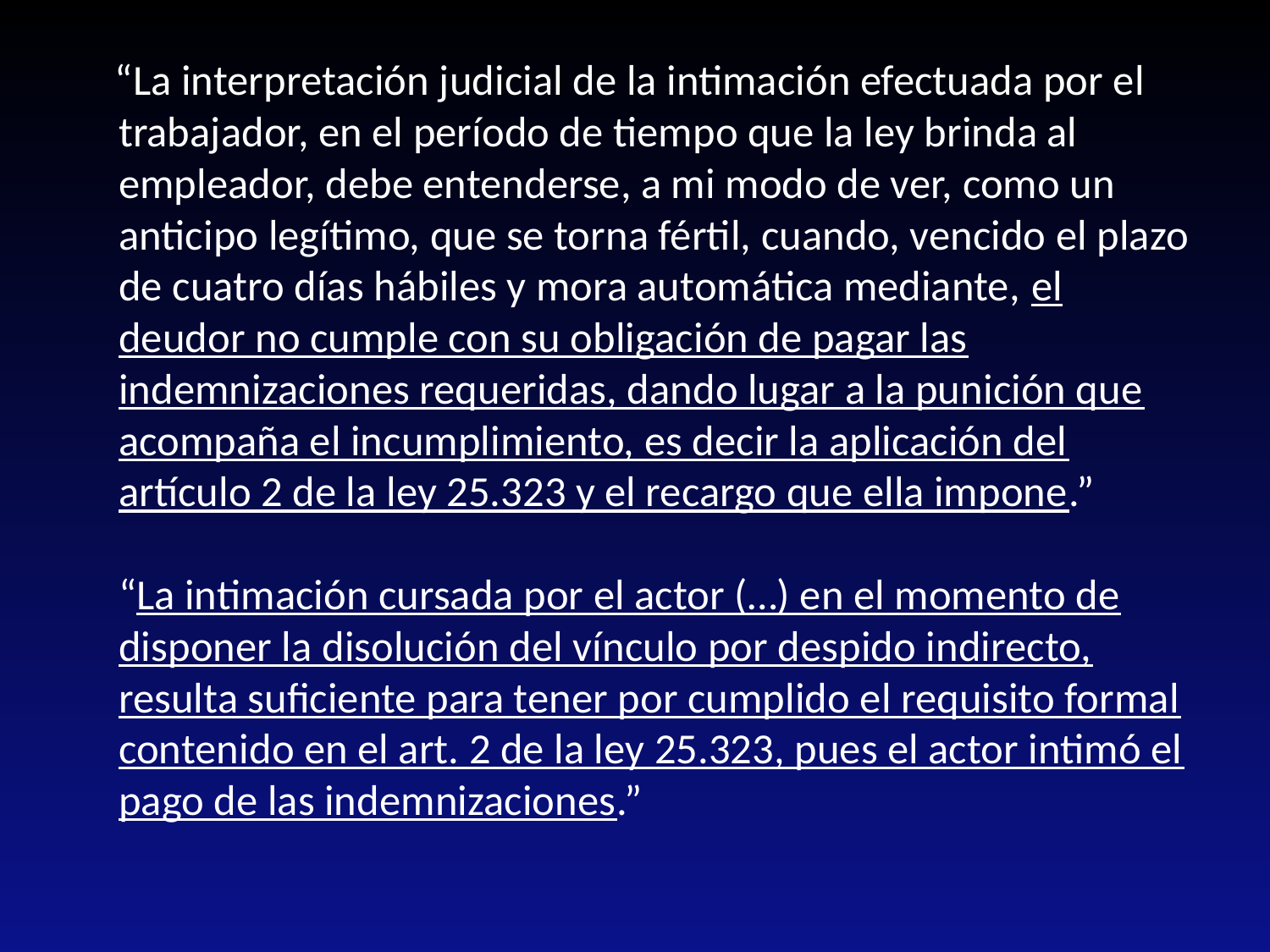

“La interpretación judicial de la intimación efectuada por el trabajador, en el período de tiempo que la ley brinda al empleador, debe entenderse, a mi modo de ver, como un anticipo legítimo, que se torna fértil, cuando, vencido el plazo de cuatro días hábiles y mora automática mediante, el deudor no cumple con su obligación de pagar las indemnizaciones requeridas, dando lugar a la punición que acompaña el incumplimiento, es decir la aplicación del artículo 2 de la ley 25.323 y el recargo que ella impone.”
“La intimación cursada por el actor (…) en el momento de disponer la disolución del vínculo por despido indirecto, resulta suficiente para tener por cumplido el requisito formal contenido en el art. 2 de la ley 25.323, pues el actor intimó el pago de las indemnizaciones.”